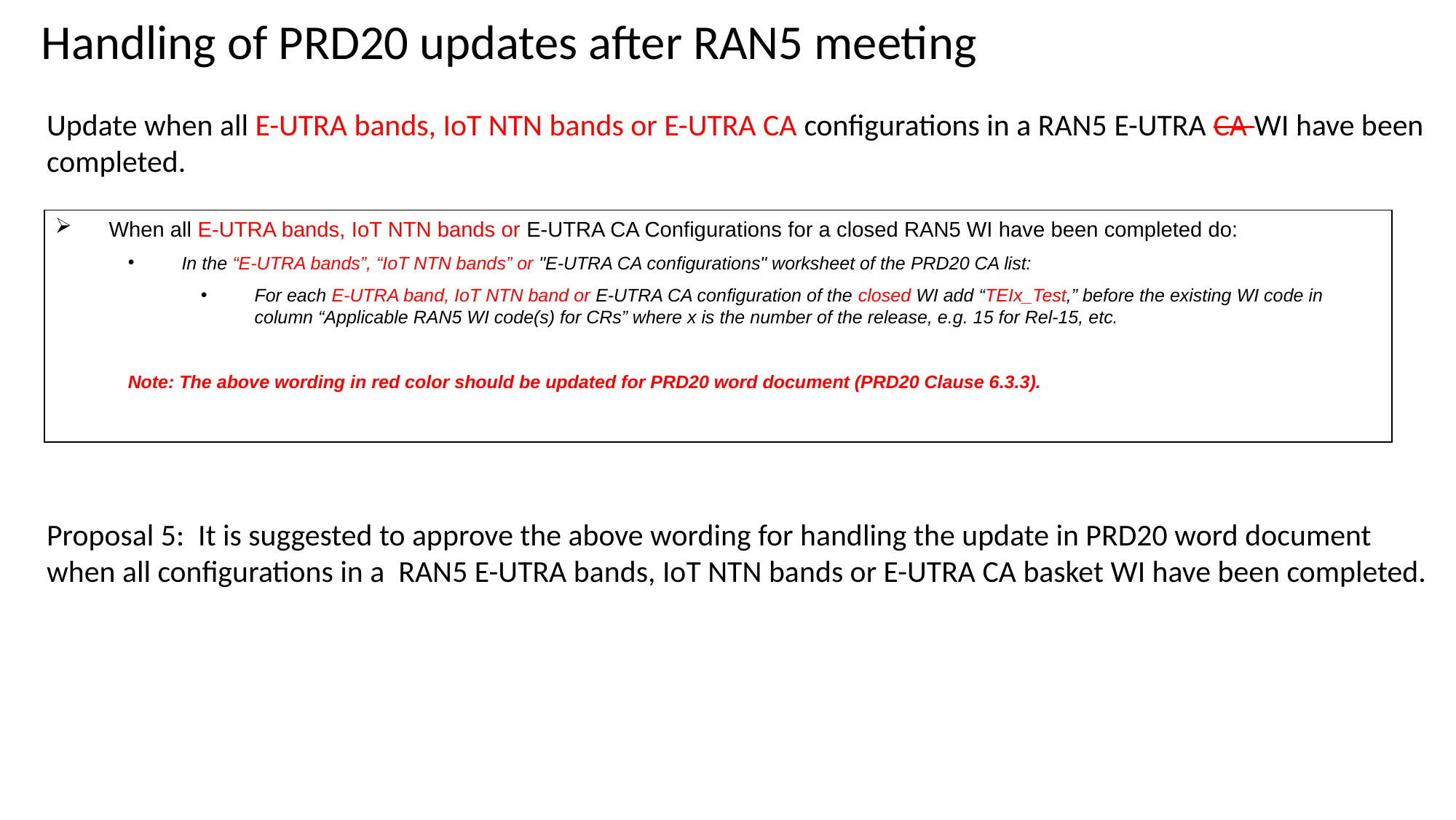

# Handling of PRD20 updates after RAN5 meeting
Update when all E-UTRA bands, IoT NTN bands or E-UTRA CA configurations in a RAN5 E-UTRA CA WI have been completed.

When all E-UTRA bands, IoT NTN bands or E-UTRA CA Configurations for a closed RAN5 WI have been completed do:
In the “E-UTRA bands”, “IoT NTN bands” or "E-UTRA CA configurations" worksheet of the PRD20 CA list:
For each E-UTRA band, IoT NTN band or E-UTRA CA configuration of the closed WI add “TEIx_Test,” before the existing WI code in column “Applicable RAN5 WI code(s) for CRs” where x is the number of the release, e.g. 15 for Rel-15, etc.

Note: The above wording in red color should be updated for PRD20 word document (PRD20 Clause 6.3.3).

Proposal 5:  It is suggested to approve the above wording for handling the update in PRD20 word document when all configurations in a  RAN5 E-UTRA bands, IoT NTN bands or E-UTRA CA basket WI have been completed.